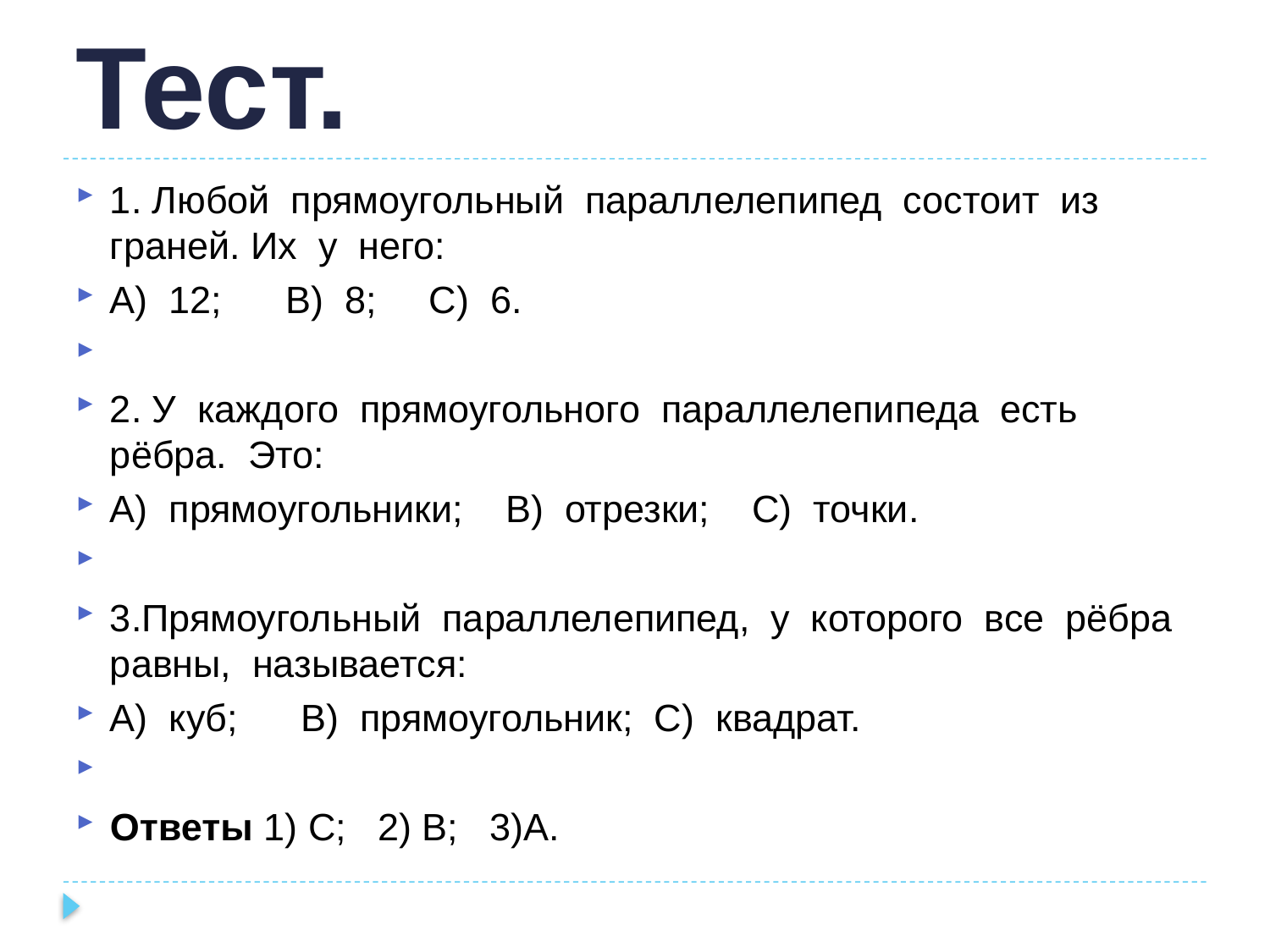

# Тест.
1. Любой  прямоугольный  параллелепипед  состоит  из  граней. Их  у  него:
А)  12;      В)  8;     С)  6.

2. У  каждого  прямоугольного  параллелепипеда  есть  рёбра.  Это:
А)  прямоугольники;    В)  отрезки;    С)  точки.

3.Прямоугольный  параллелепипед,  у  которого  все  рёбра  равны,  называется:
А)  куб;      В)  прямоугольник;  С)  квадрат.

Ответы 1) С;   2) В;   3)А.